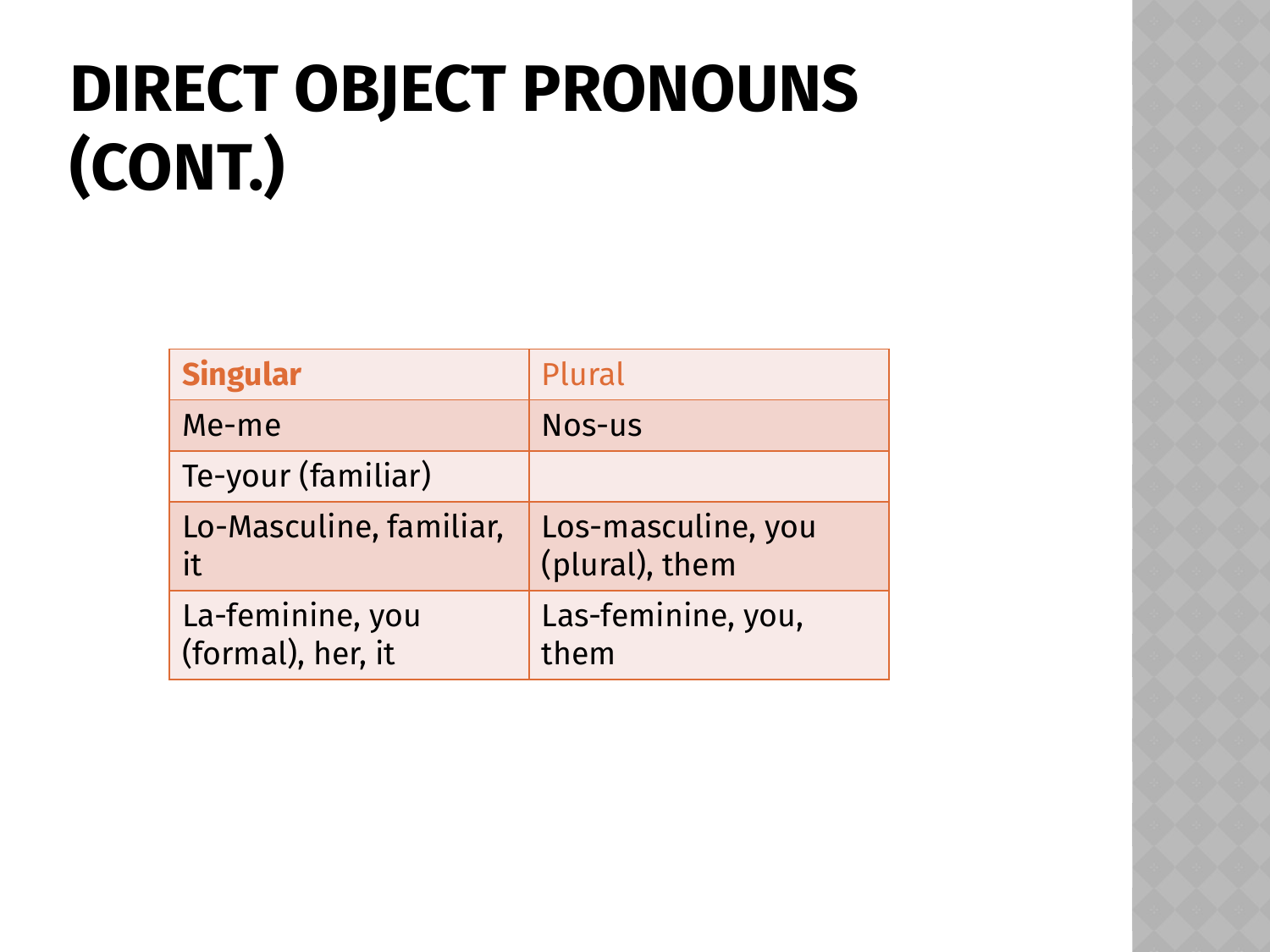

# Direct Object Pronouns (cont.)

| Singular | Plural |
| --- | --- |
| Me-me | Nos-us |
| Te-your (familiar) |  |
| Lo-Masculine, familiar, it | Los-masculine, you (plural), them |
| La-feminine, you (formal), her, it | Las-feminine, you, them |